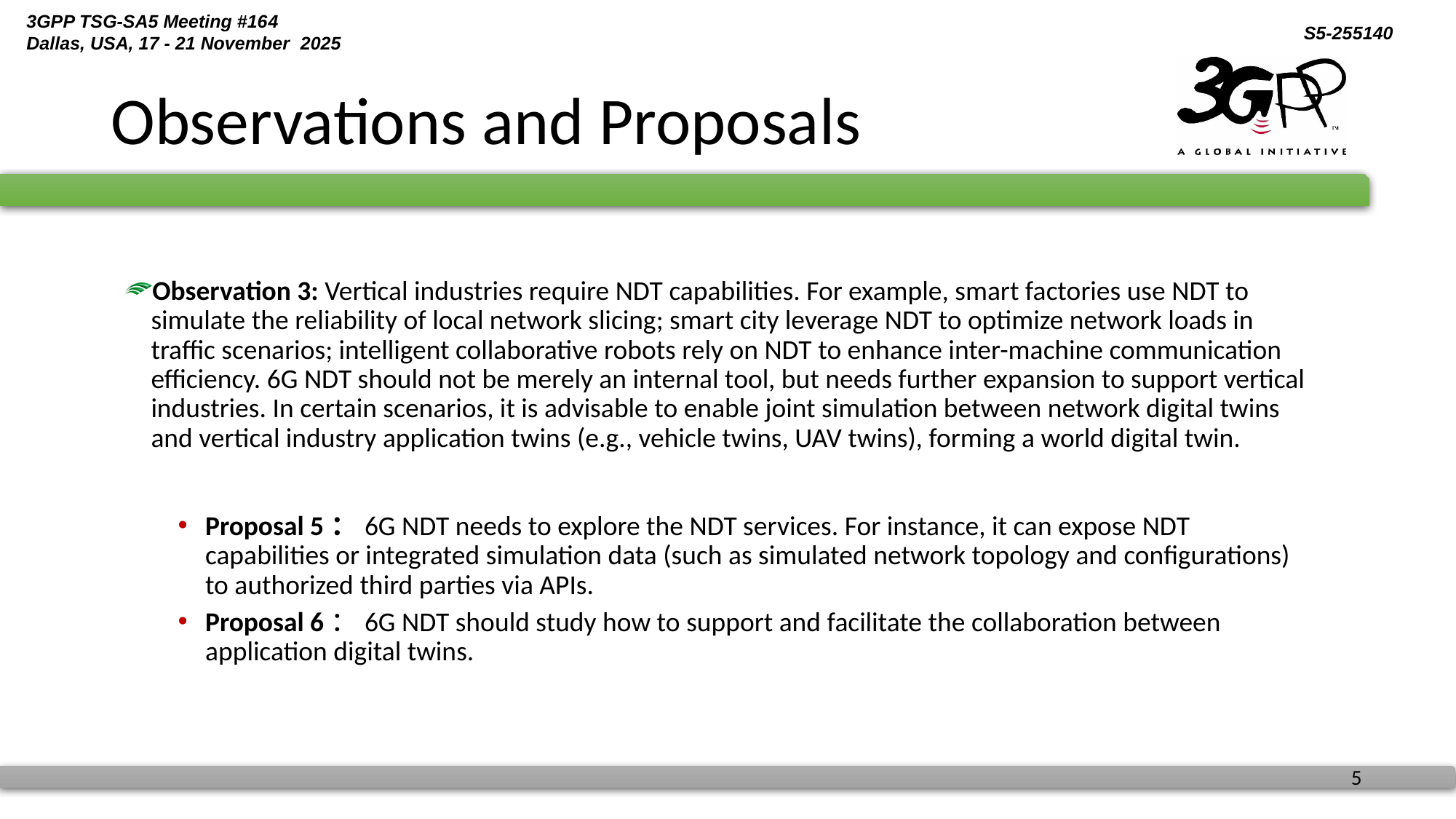

# Observations and Proposals

Observation 3: Vertical industries require NDT capabilities. For example, smart factories use NDT to simulate the reliability of local network slicing; smart city leverage NDT to optimize network loads in traffic scenarios; intelligent collaborative robots rely on NDT to enhance inter-machine communication efficiency. 6G NDT should not be merely an internal tool, but needs further expansion to support vertical industries. In certain scenarios, it is advisable to enable joint simulation between network digital twins and vertical industry application twins (e.g., vehicle twins, UAV twins), forming a world digital twin.

Proposal 5：6G NDT needs to explore the NDT services. For instance, it can expose NDT capabilities or integrated simulation data (such as simulated network topology and configurations) to authorized third parties via APIs.
Proposal 6：6G NDT should study how to support and facilitate the collaboration between application digital twins.